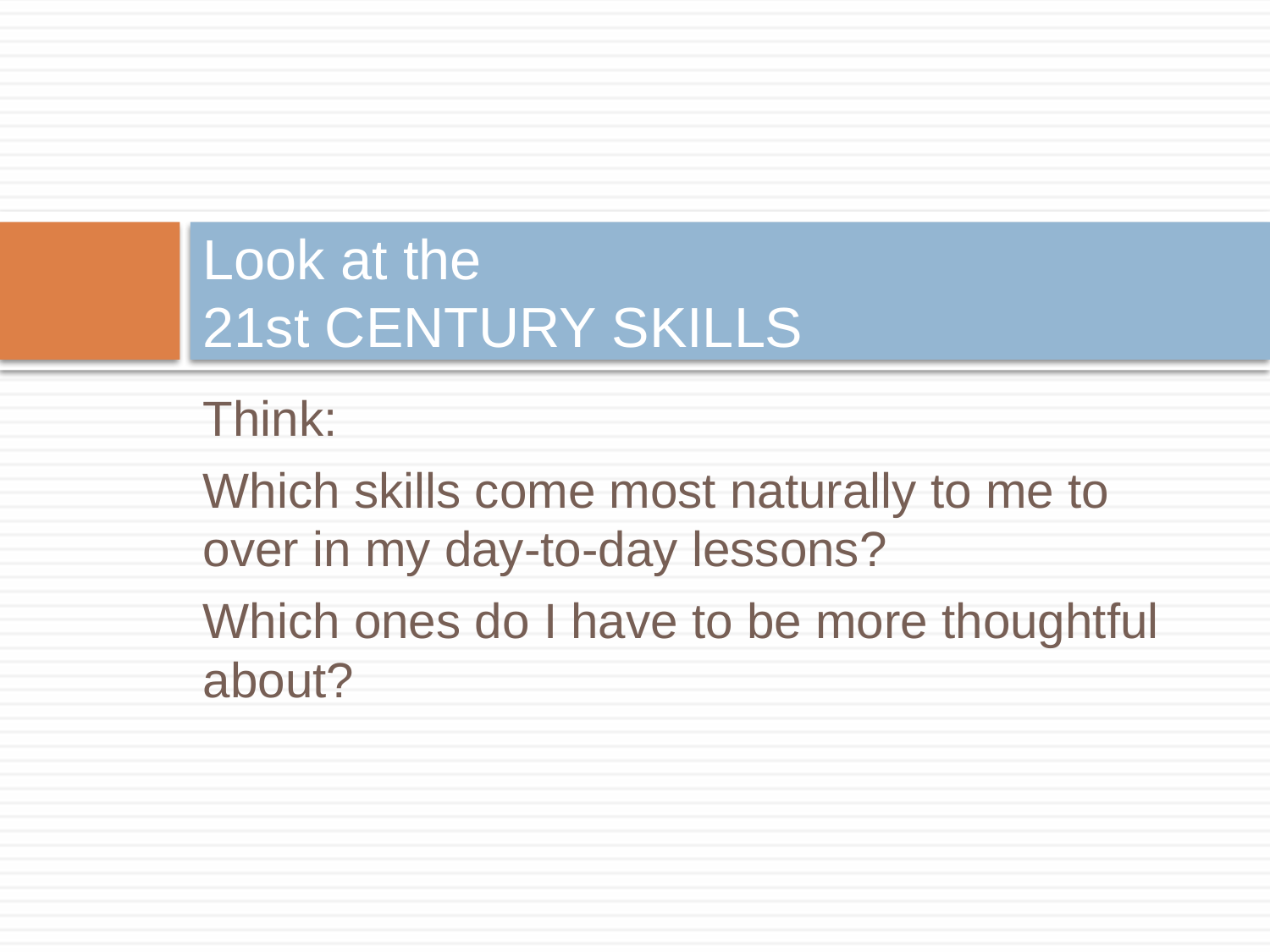

# Look at the 21st CENTURY SKILLS
Think:
Which skills come most naturally to me to over in my day-to-day lessons?
Which ones do I have to be more thoughtful about?